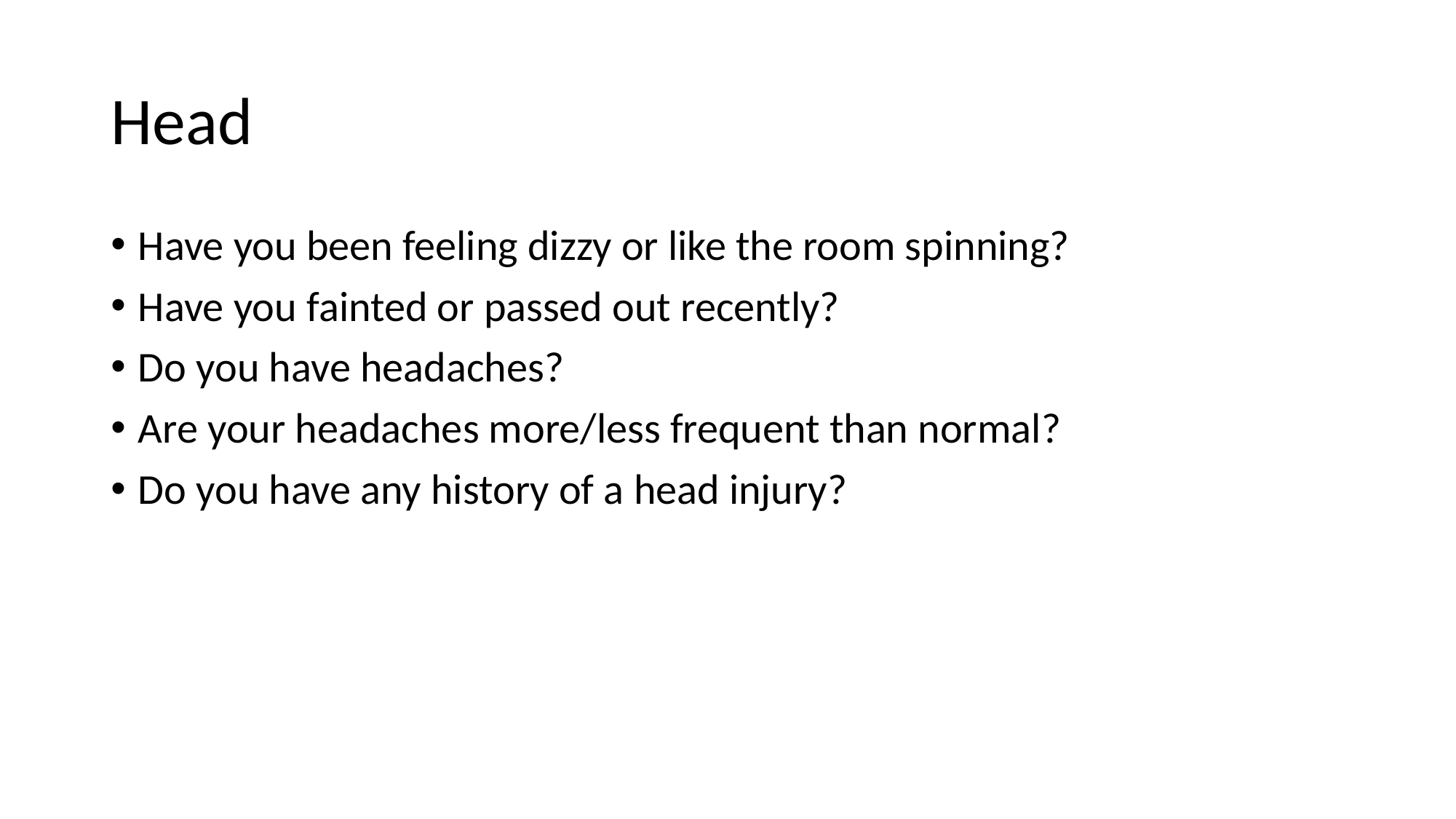

# Head
Have you been feeling dizzy or like the room spinning?
Have you fainted or passed out recently?
Do you have headaches?
Are your headaches more/less frequent than normal?
Do you have any history of a head injury?